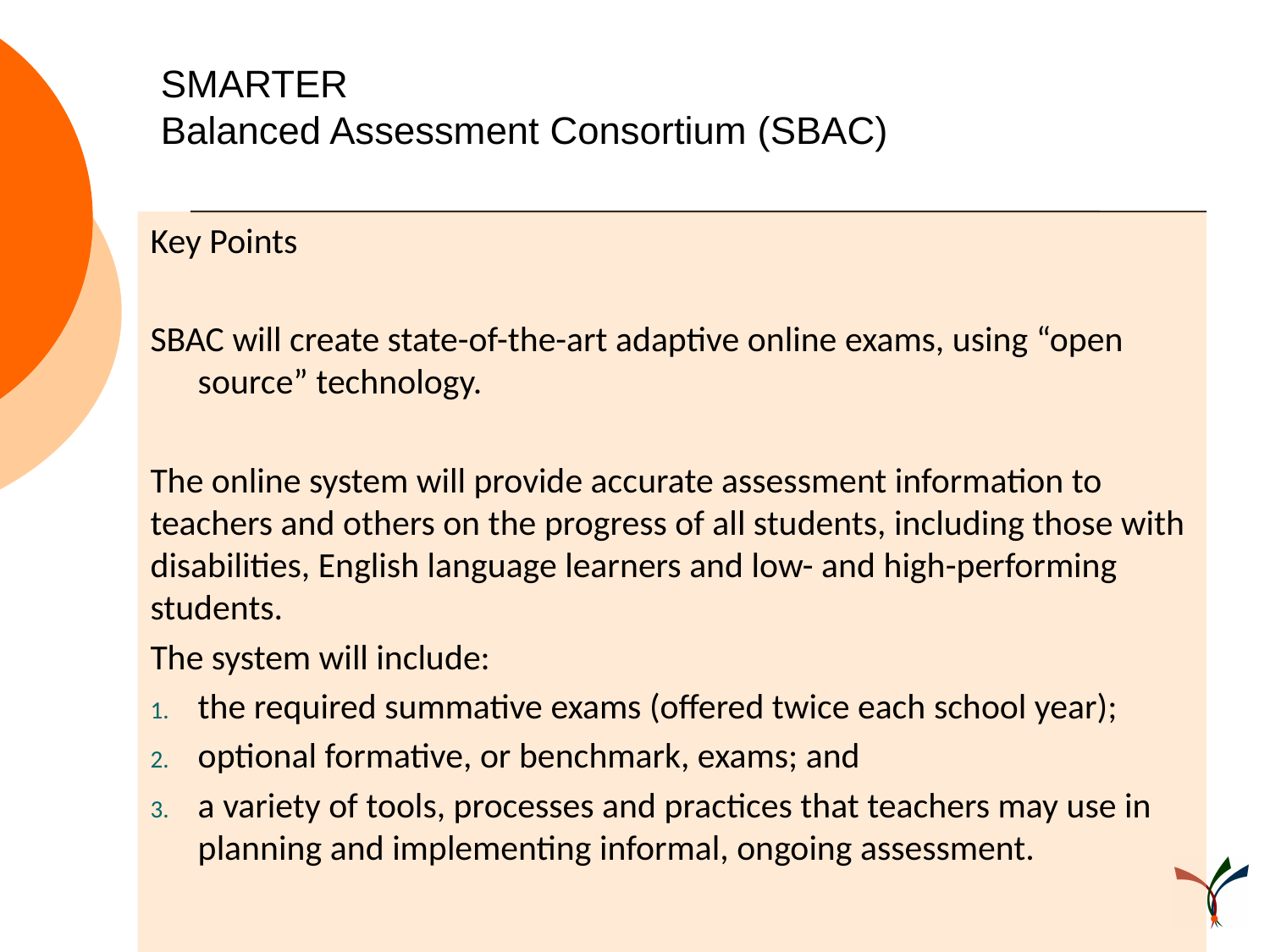

# SMARTER Balanced Assessment Consortium (SBAC)
Key Points

SBAC will create state-of-the-art adaptive online exams, using “open source” technology.

The online system will provide accurate assessment information to teachers and others on the progress of all students, including those with disabilities, English language learners and low- and high-performing students.
The system will include:
the required summative exams (offered twice each school year);
optional formative, or benchmark, exams; and
a variety of tools, processes and practices that teachers may use in planning and implementing informal, ongoing assessment.